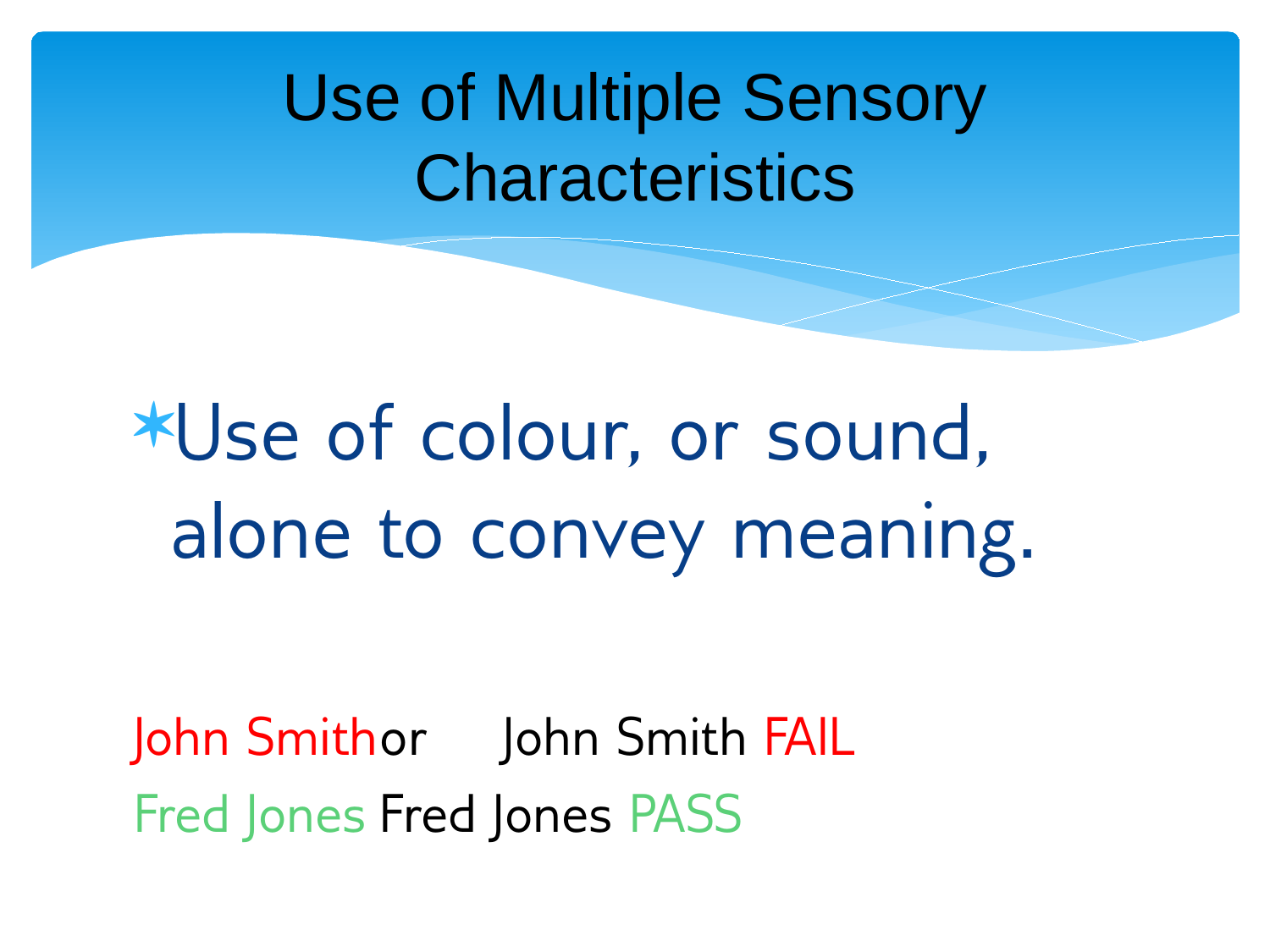

# Use of Multiple Sensory Characteristics
Use of colour, or sound, alone to convey meaning.

John Smith		or 	John Smith FAIL
Fred Jones			Fred Jones PASS